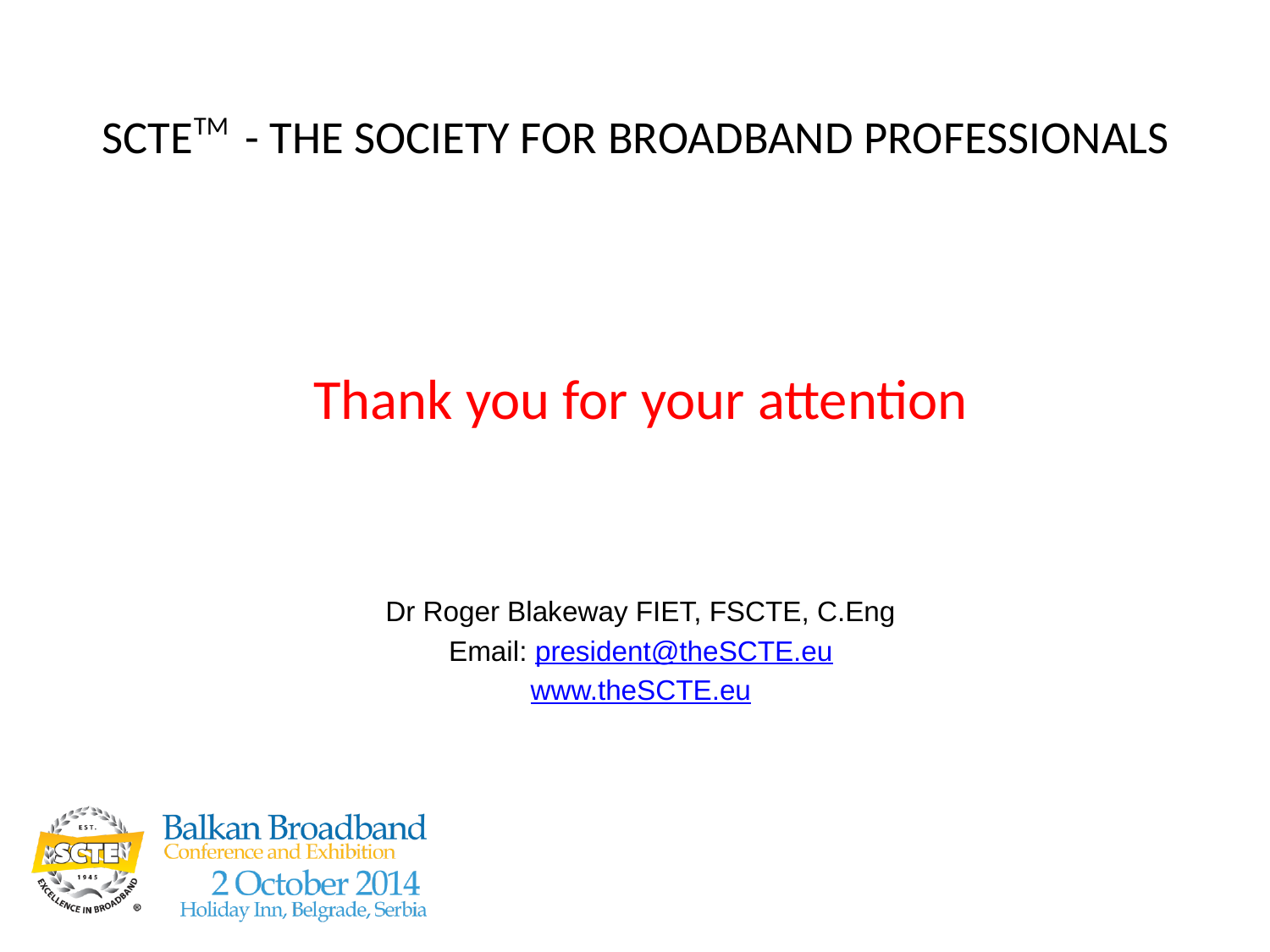

# SCTETM  - THE SOCIETY FOR BROADBAND PROFESSIONALS

Thank you for your attention

Dr Roger Blakeway FIET, FSCTE, C.Eng
Email: president@theSCTE.eu
www.theSCTE.eu